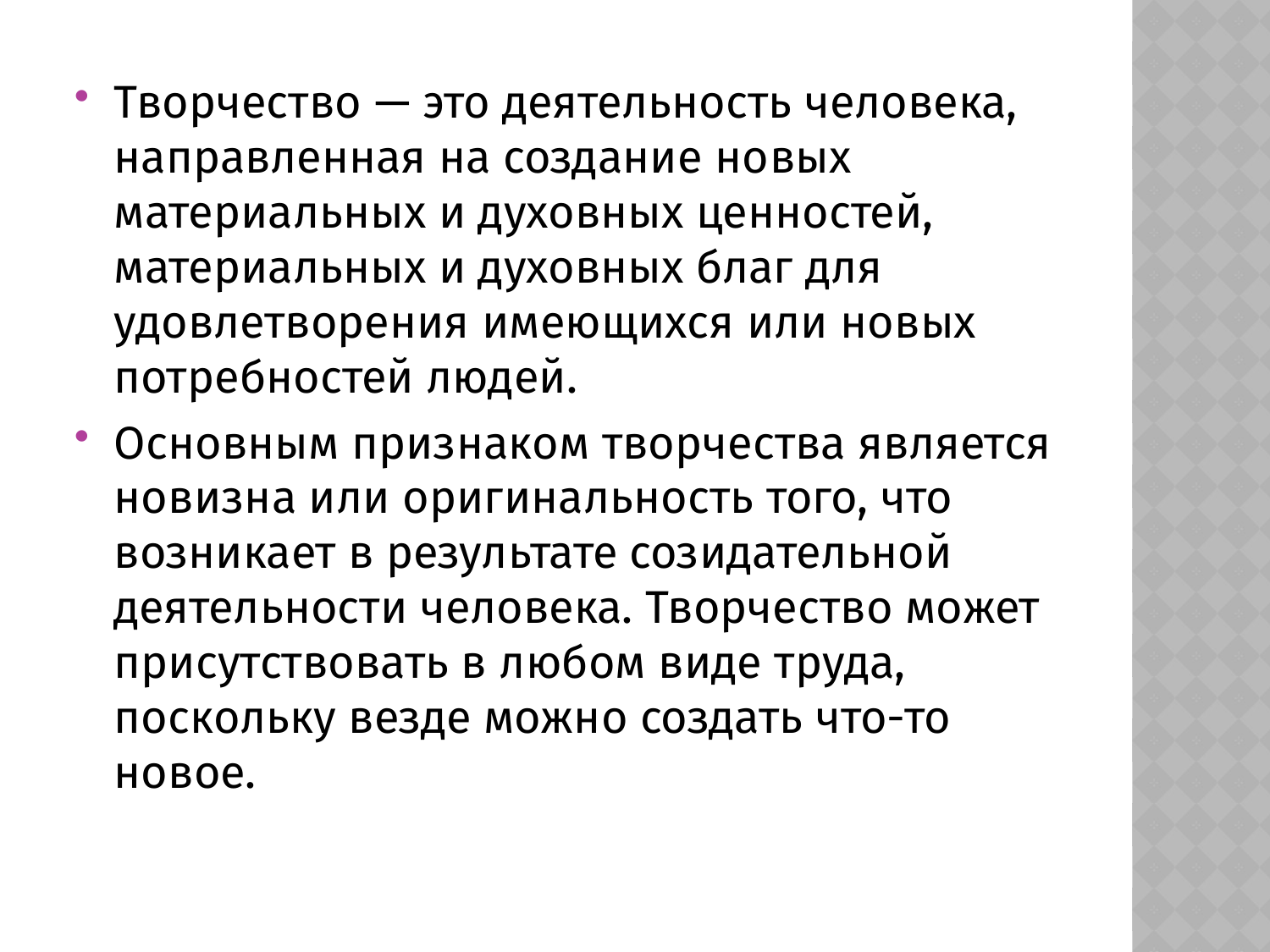

Творчество — это деятельность человека, направленная на создание но­вых материальных и духовных ценностей, материальных и духовных благ для удовлетворения имеющихся или новых потребностей людей.
Основным признаком творчества является новизна или оригинальность того, что возникает в результате созидательной деятельности человека. Творчество может присутствовать в любом виде труда, поскольку везде можно создать что-то новое.